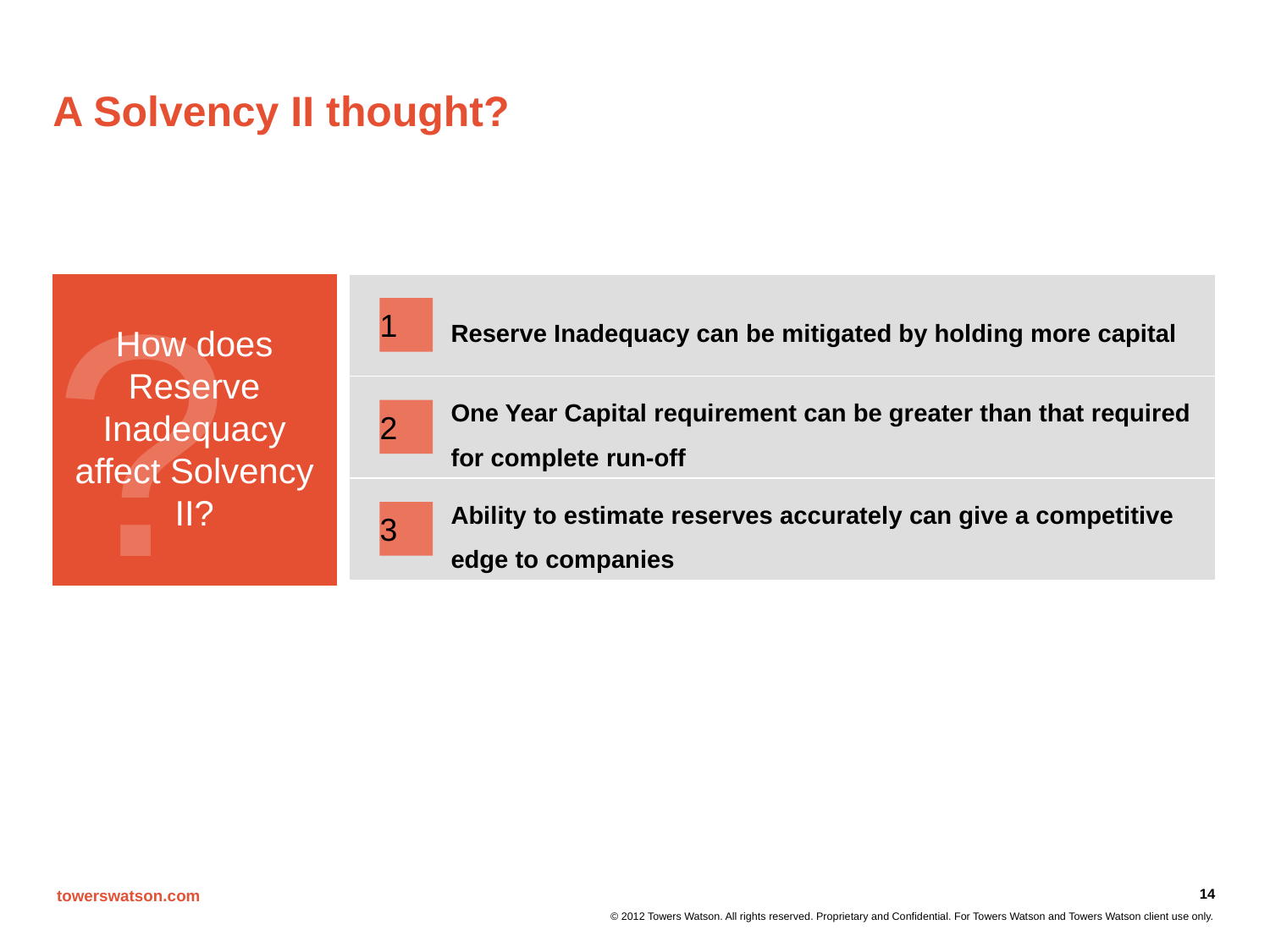

# A Solvency II thought?
?
| Reserve Inadequacy can be mitigated by holding more capital |
| --- |
| One Year Capital requirement can be greater than that required for complete run-off |
| Ability to estimate reserves accurately can give a competitive edge to companies |
1
How does Reserve Inadequacy affect Solvency II?
2
3
14